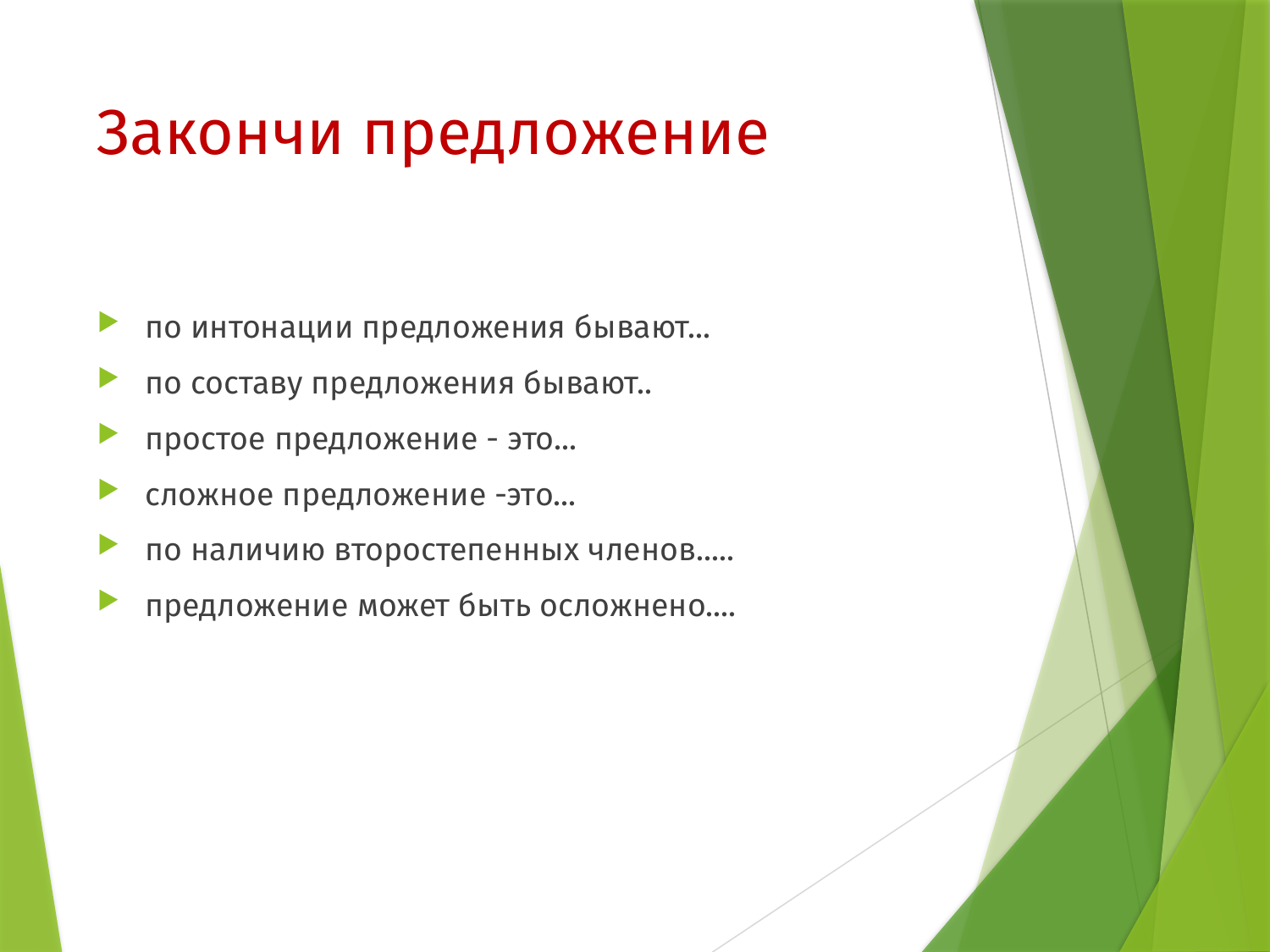

# Закончи предложение
по интонации предложения бывают...
по составу предложения бывают..
простое предложение - это...
сложное предложение -это...
по наличию второстепенных членов.....
предложение может быть осложнено....